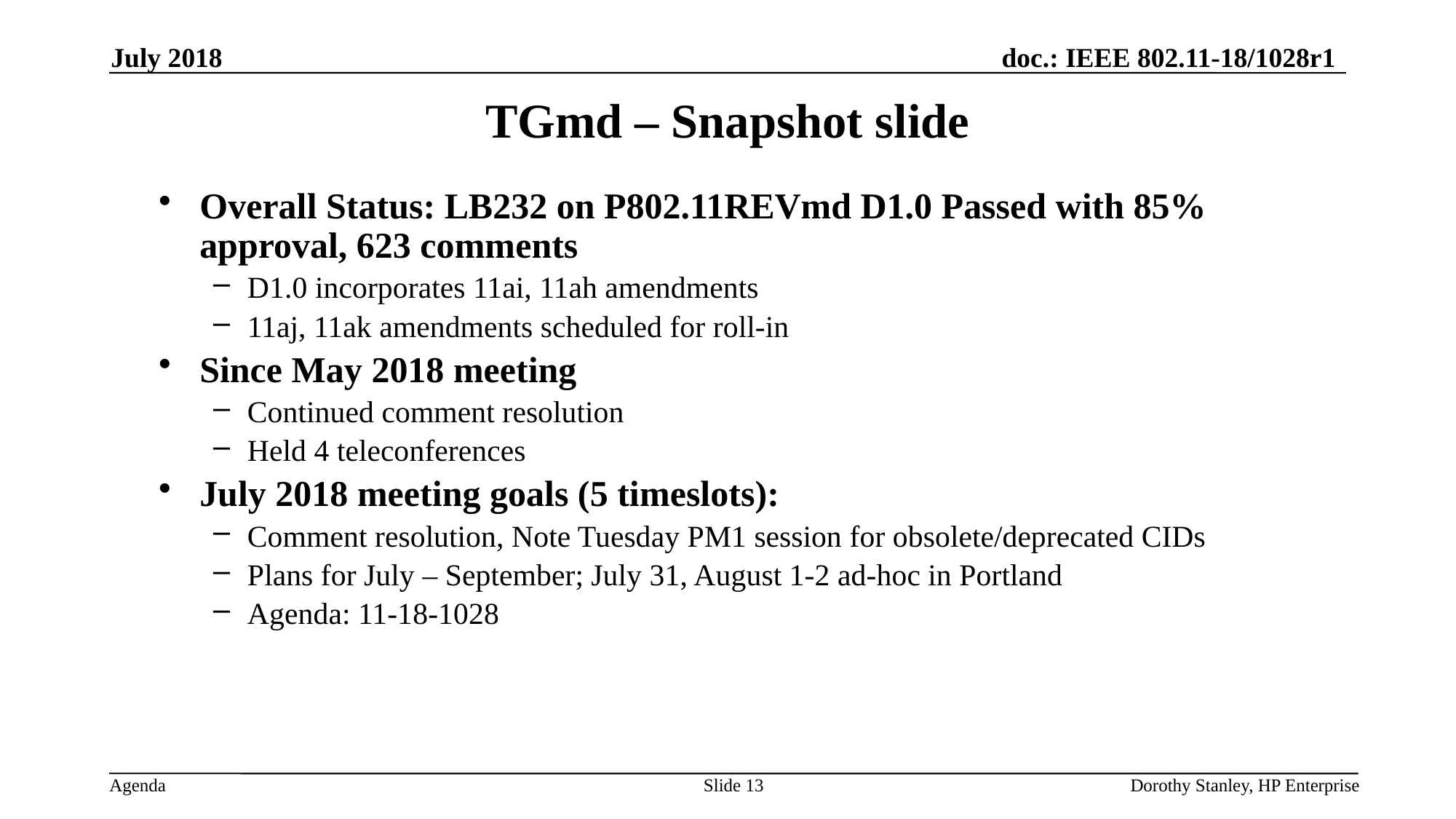

July 2018
TGmd – Snapshot slide
Overall Status: LB232 on P802.11REVmd D1.0 Passed with 85% approval, 623 comments
D1.0 incorporates 11ai, 11ah amendments
11aj, 11ak amendments scheduled for roll-in
Since May 2018 meeting
Continued comment resolution
Held 4 teleconferences
July 2018 meeting goals (5 timeslots):
Comment resolution, Note Tuesday PM1 session for obsolete/deprecated CIDs
Plans for July – September; July 31, August 1-2 ad-hoc in Portland
Agenda: 11-18-1028

Slide 13
Dorothy Stanley, HP Enterprise